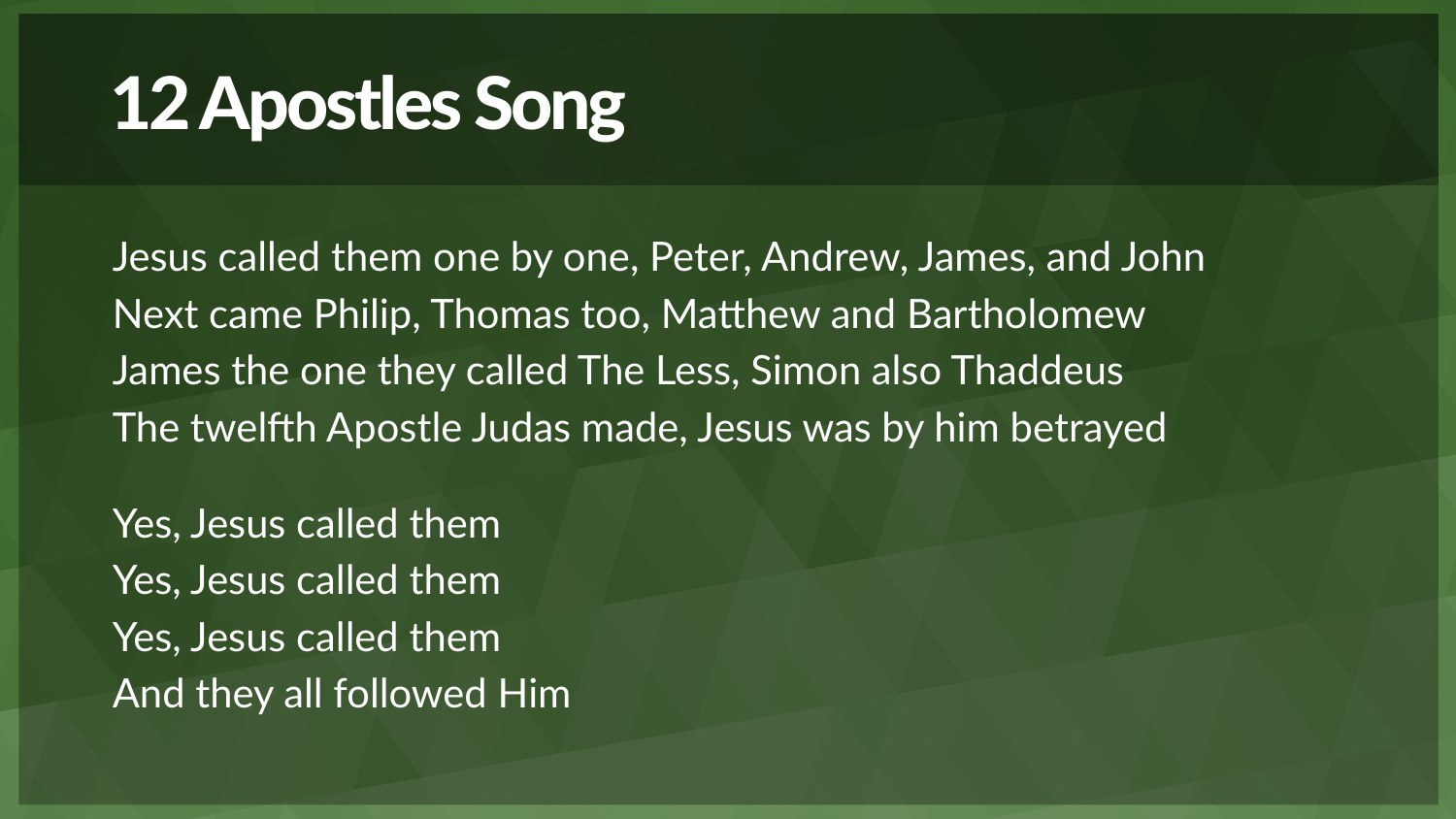

# 12 Apostles Song
Jesus called them one by one, Peter, Andrew, James, and John
Next came Philip, Thomas too, Matthew and Bartholomew
James the one they called The Less, Simon also Thaddeus
The twelfth Apostle Judas made, Jesus was by him betrayed

Yes, Jesus called them
Yes, Jesus called them
Yes, Jesus called them
And they all followed Him